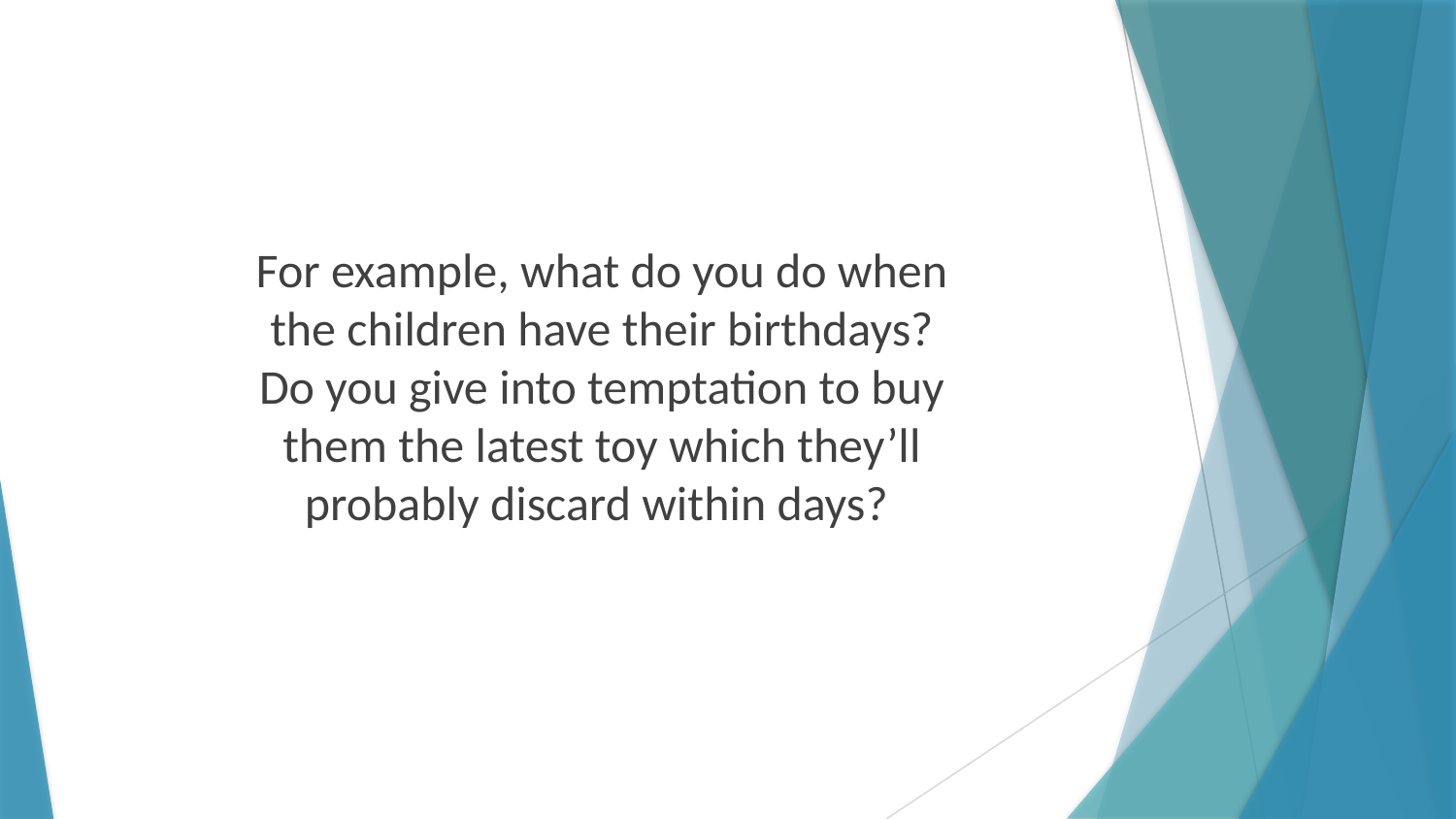

For example, what do you do when the children have their birthdays? Do you give into temptation to buy them the latest toy which they’ll probably discard within days?